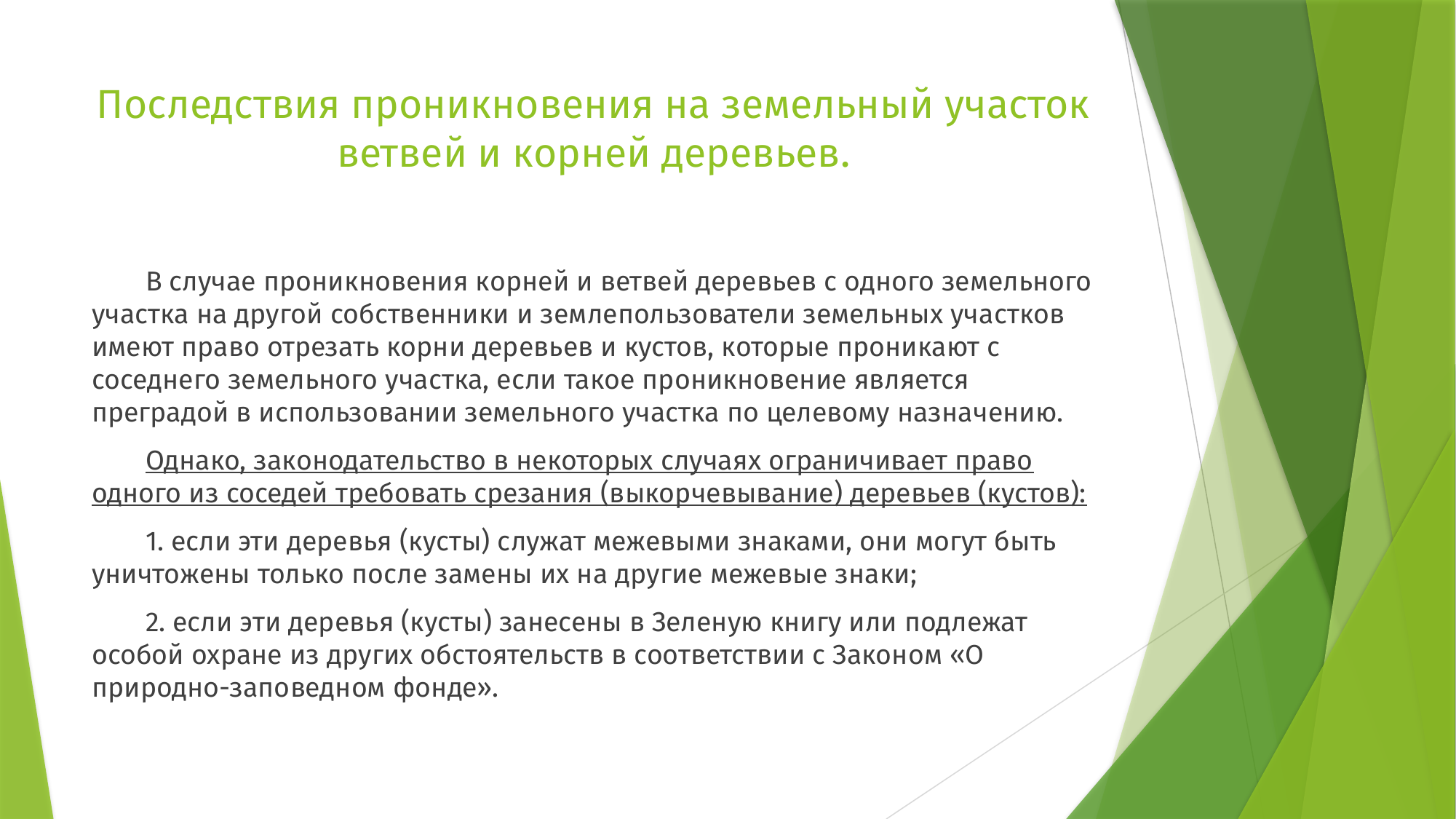

# Последствия проникновения на земельный участок ветвей и корней деревьев.
В случае проникновения корней и ветвей деревьев с одного земельного участка на другой собственники и землепользователи земельных участков имеют право отрезать корни деревьев и кустов, которые проникают с соседнего земельного участка, если такое проникновение является преградой в использовании земельного участка по целевому назначению.
Однако, законодательство в некоторых случаях ограничивает право одного из соседей требовать срезания (выкорчевывание) деревьев (кустов):
1. если эти деревья (кусты) служат межевыми знаками, они могут быть уничтожены только после замены их на другие межевые знаки;
2. если эти деревья (кусты) занесены в Зеленую книгу или подлежат особой охране из других обстоятельств в соответствии с Законом «О природно-заповедном фонде».